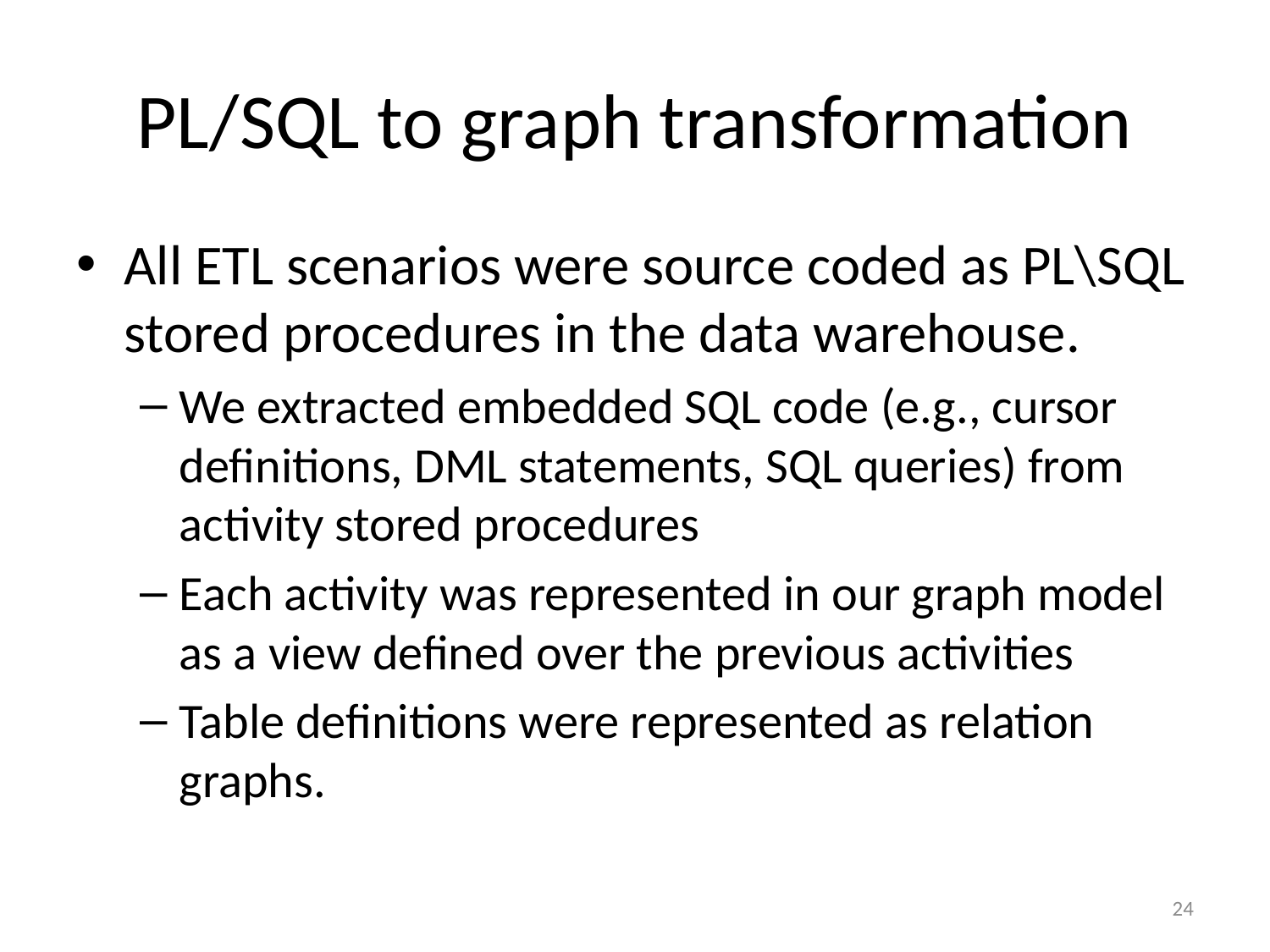

# PL/SQL to graph transformation
All ETL scenarios were source coded as PL\SQL stored procedures in the data warehouse.
We extracted embedded SQL code (e.g., cursor definitions, DML statements, SQL queries) from activity stored procedures
Each activity was represented in our graph model as a view defined over the previous activities
Table definitions were represented as relation graphs.
24